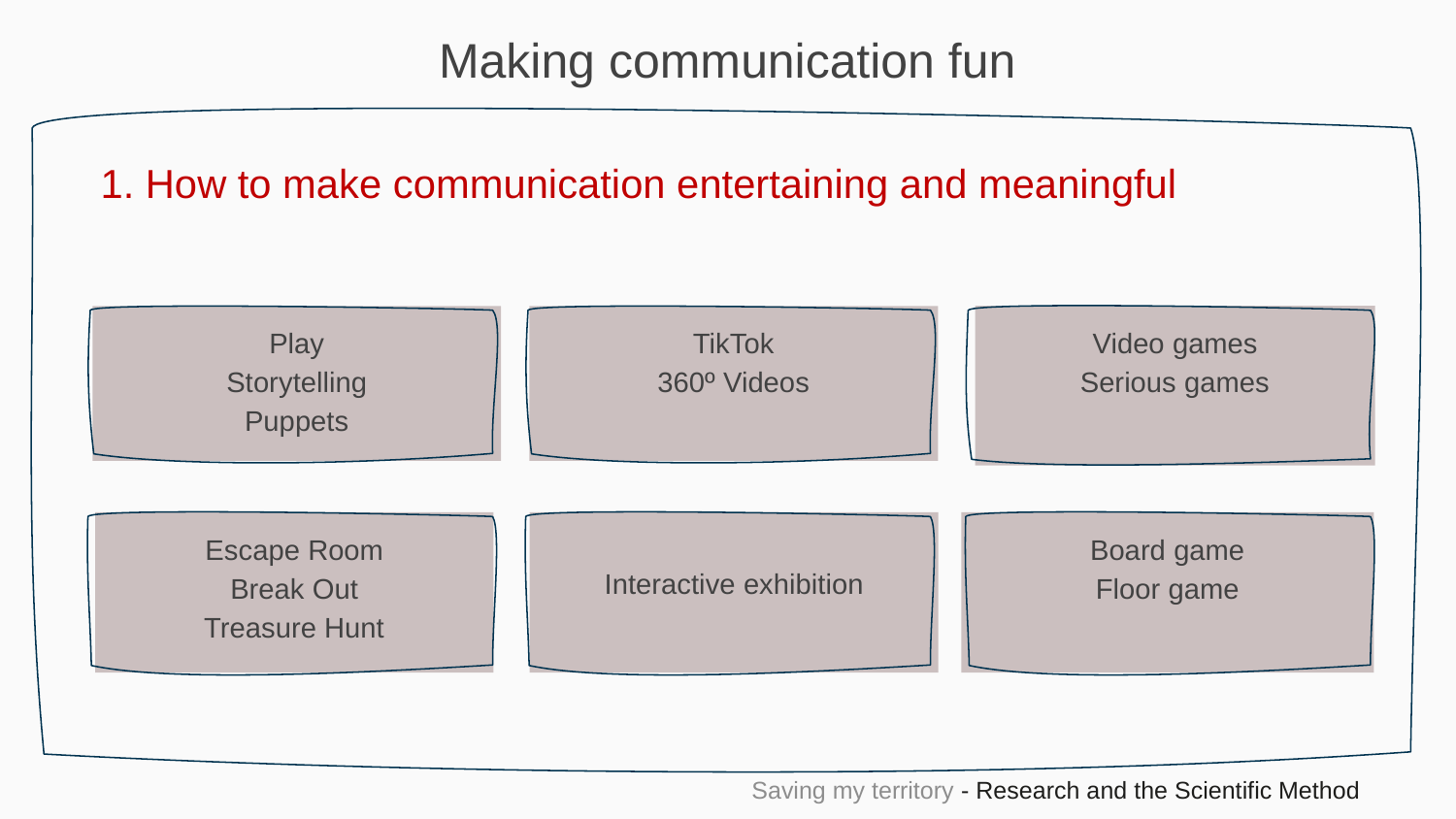

Making communication fun

1. How to make communication entertaining and meaningful

Play
Storytelling
Puppets

TikTok
360º Videos

Video games
Serious games

Escape Room
Break Out
Treasure Hunt

Interactive exhibition
Board game
Floor game

Saving my territory - Research and the Scientific Method